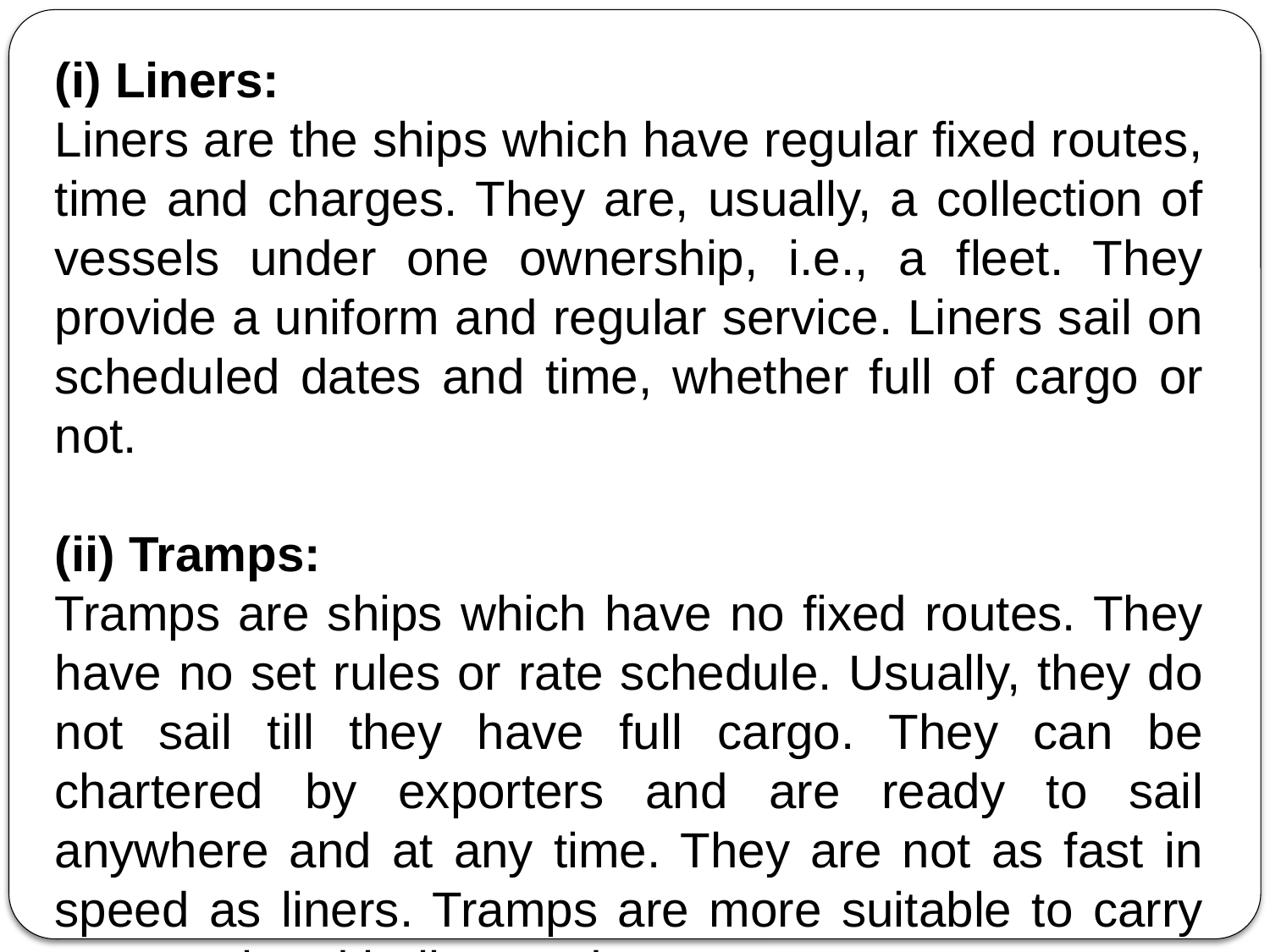

(i) Liners:
Liners are the ships which have regular fixed routes, time and charges. They are, usually, a collection of vessels under one ownership, i.e., a fleet. They provide a uniform and regular service. Liners sail on scheduled dates and time, whether full of cargo or not.

(ii) Tramps:
Tramps are ships which have no fixed routes. They have no set rules or rate schedule. Usually, they do not sail till they have full cargo. They can be chartered by exporters and are ready to sail anywhere and at any time. They are not as fast in speed as liners. Tramps are more suitable to carry seasonal and bulky goods.